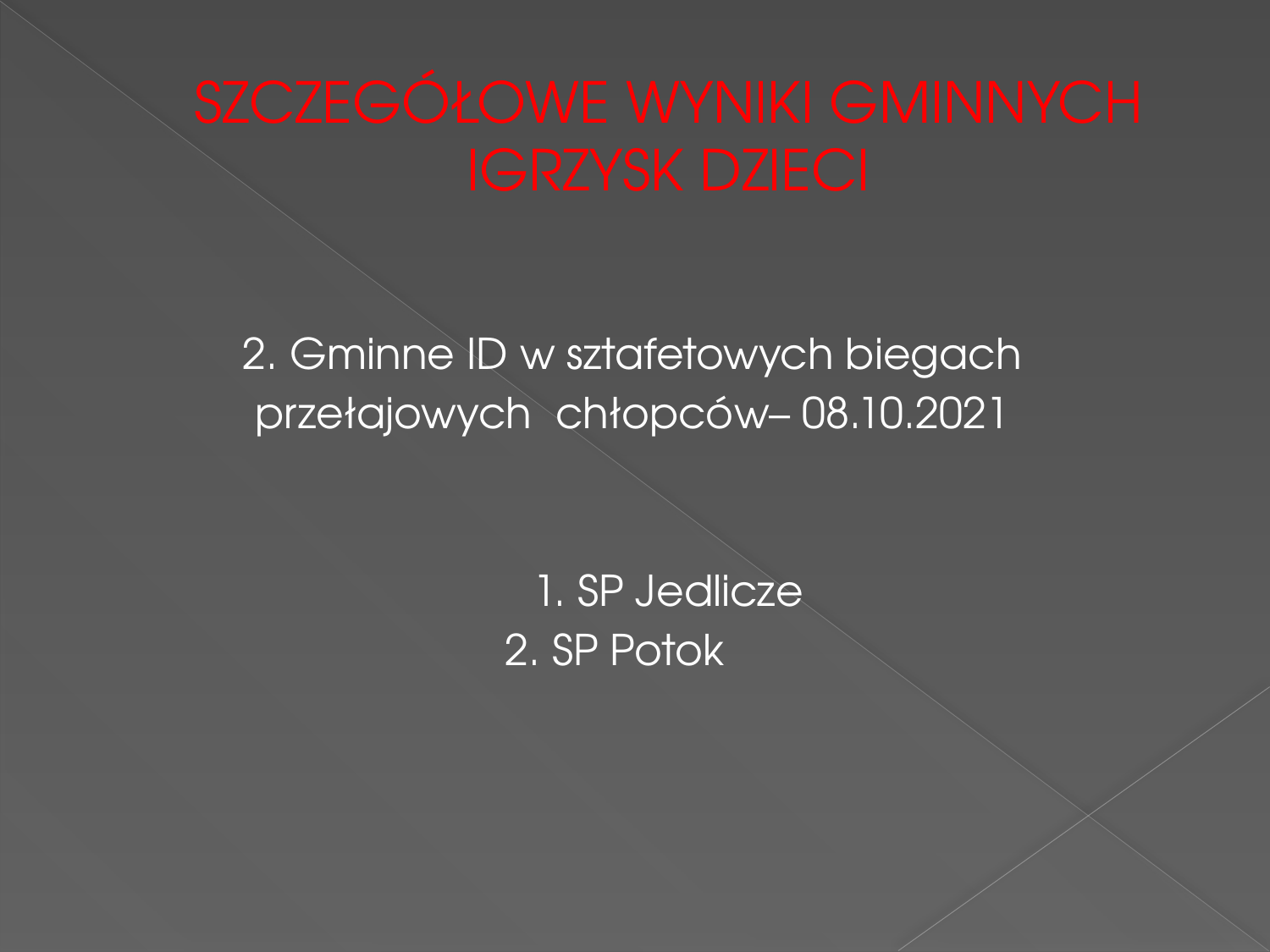

# SZCZEGÓŁOWE WYNIKI GMINNYCH IGRZYSK DZIECI

2. Gminne ID w sztafetowych biegach
przełajowych  chłopców– 08.10.2021

     1. SP Jedlicze
 2. SP Potok